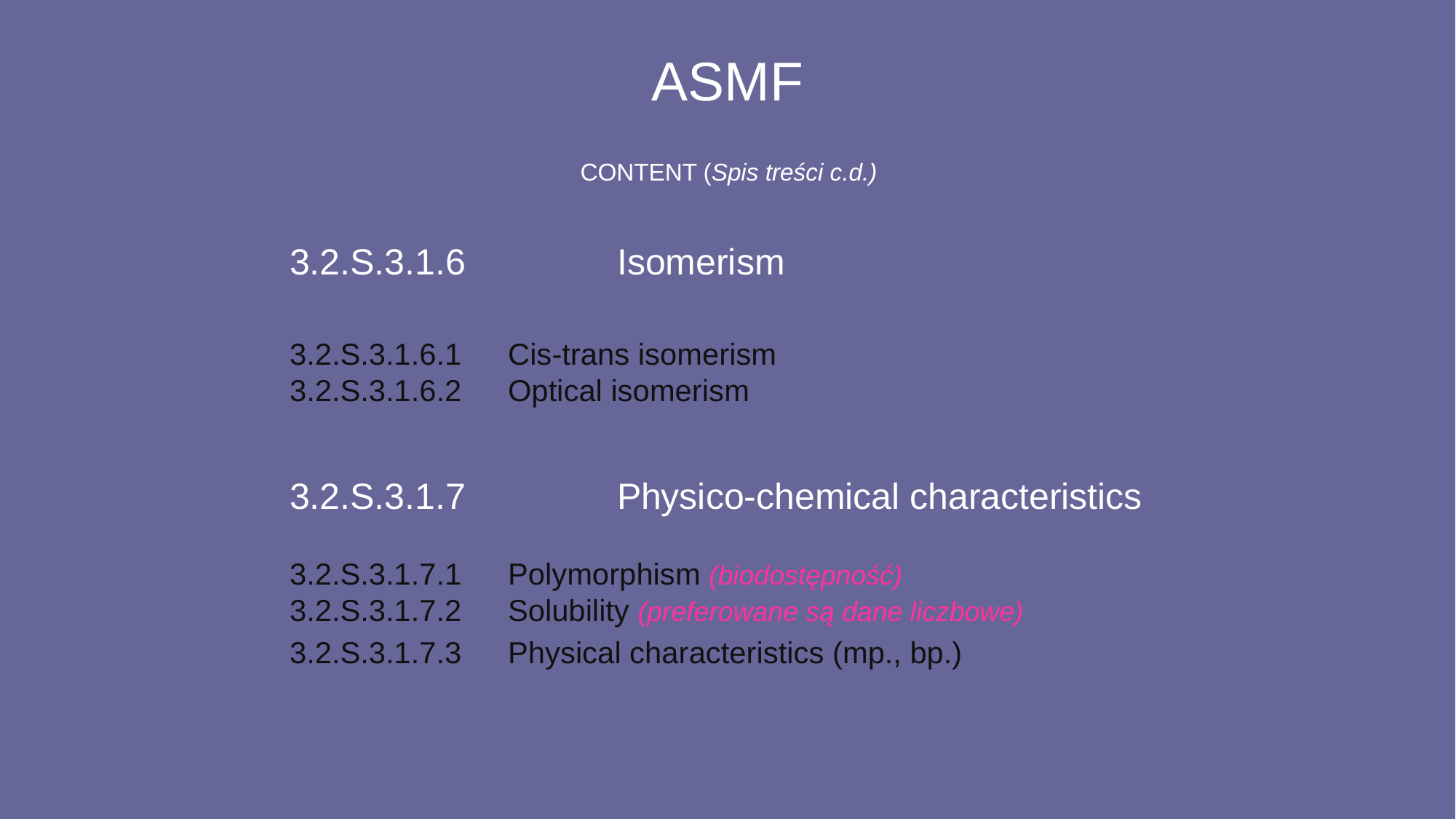

# ASMF
CONTENT (Spis treści c.d.)

	3.2.S.3.1.6		Isomerism												3.2.S.3.1.6.1	Cis-trans isomerism			3.2.S.3.1.6.2	Optical isomerism
	3.2.S.3.1.7		Physico-chemical characteristics									3.2.S.3.1.7.1	Polymorphism (biodostępność)			3.2.S.3.1.7.2	Solubility (preferowane są dane liczbowe) 		3.2.S.3.1.7.3	Physical characteristics (mp., bp.)